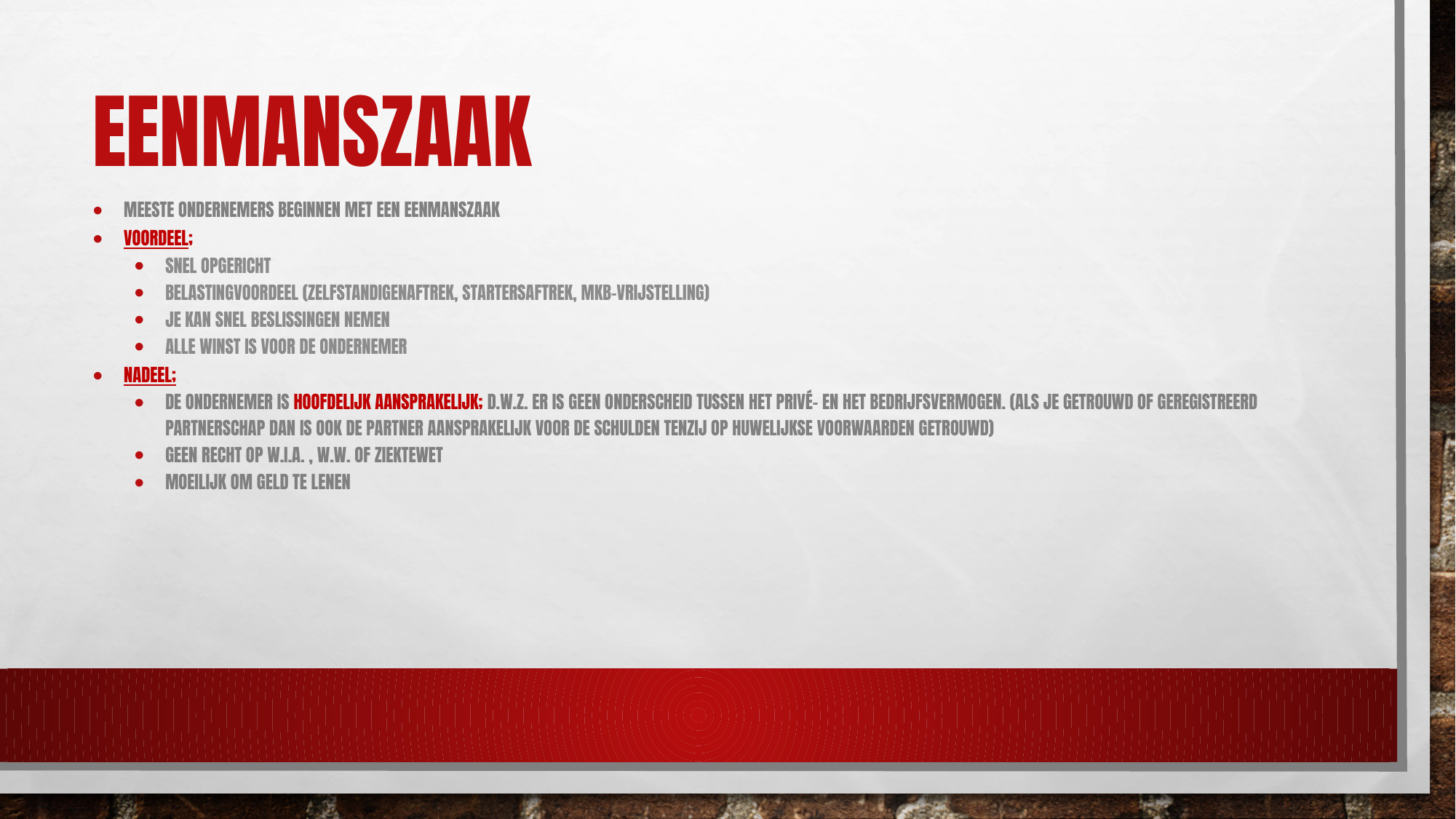

# EEnmanszaak
Meeste ondernemers beginnen met een eenmanszaak
Voordeel;
Snel opgericht
Belastingvoordeel (zelfstandigenaftrek, startersaftrek, mkb-vrijstelling)
Je kan snel beslissingen nemen
Alle winst is voor de ondernemer
Nadeel;
De ondernemer is hoofdelijk aansprakelijk; d.w.z. er is Geen onderscheid tussen het privé- en het bedrijfsvermogen. (Als je getrouwd of geregistreerd partnerschap dan is ook de partner aansprakelijk voor de schulden tenzij op huwelijkse voorwaarden getrouwd)
Geen recht op W.I.A. , W.W. of ziektewet
Moeilijk om geld te lenen